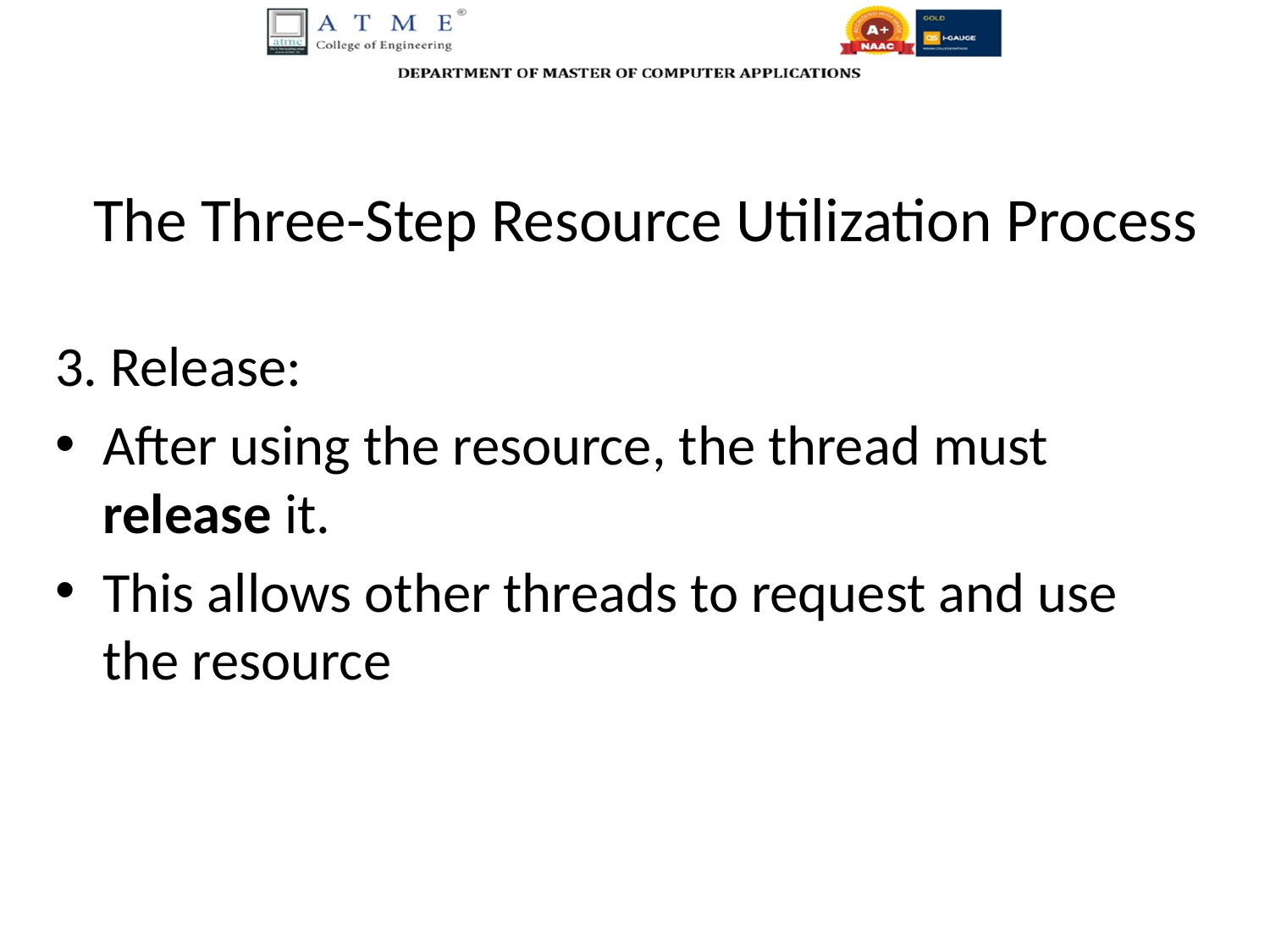

# The Three-Step Resource Utilization Process
3. Release:
After using the resource, the thread must release it.
This allows other threads to request and use the resource